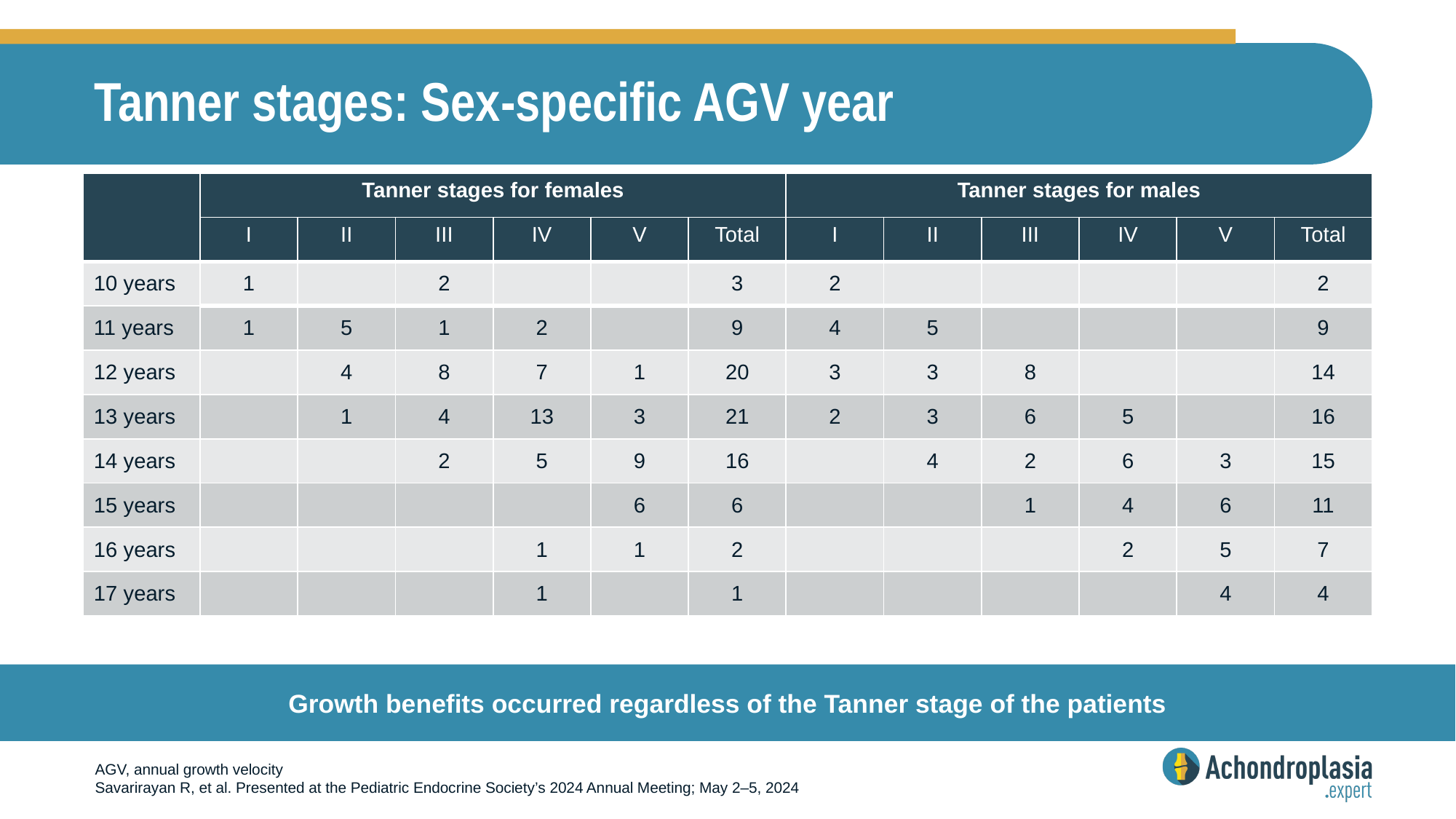

# Tanner stages: Sex-specific AGV year
|  | Tanner stages for females |  |  |  |  |  | Tanner stages for males |  |  |  |  |  |
| --- | --- | --- | --- | --- | --- | --- | --- | --- | --- | --- | --- | --- |
|  | I | II | III | IV | V | Total | I | II | III | IV | V | Total |
| 10 years | 1 |  | 2 |  |  | 3 | 2 |  |  |  |  | 2 |
| 11 years | 1 | 5 | 1 | 2 |  | 9 | 4 | 5 |  |  |  | 9 |
| 12 years |  | 4 | 8 | 7 | 1 | 20 | 3 | 3 | 8 |  |  | 14 |
| 13 years |  | 1 | 4 | 13 | 3 | 21 | 2 | 3 | 6 | 5 |  | 16 |
| 14 years |  |  | 2 | 5 | 9 | 16 |  | 4 | 2 | 6 | 3 | 15 |
| 15 years |  |  |  |  | 6 | 6 |  |  | 1 | 4 | 6 | 11 |
| 16 years |  |  |  | 1 | 1 | 2 |  |  |  | 2 | 5 | 7 |
| 17 years |  |  |  | 1 |  | 1 |  |  |  |  | 4 | 4 |
Growth benefits occurred regardless of the Tanner stage of the patients
AGV, annual growth velocity
Savarirayan R, et al. Presented at the Pediatric Endocrine Society’s 2024 Annual Meeting; May 2–5, 2024